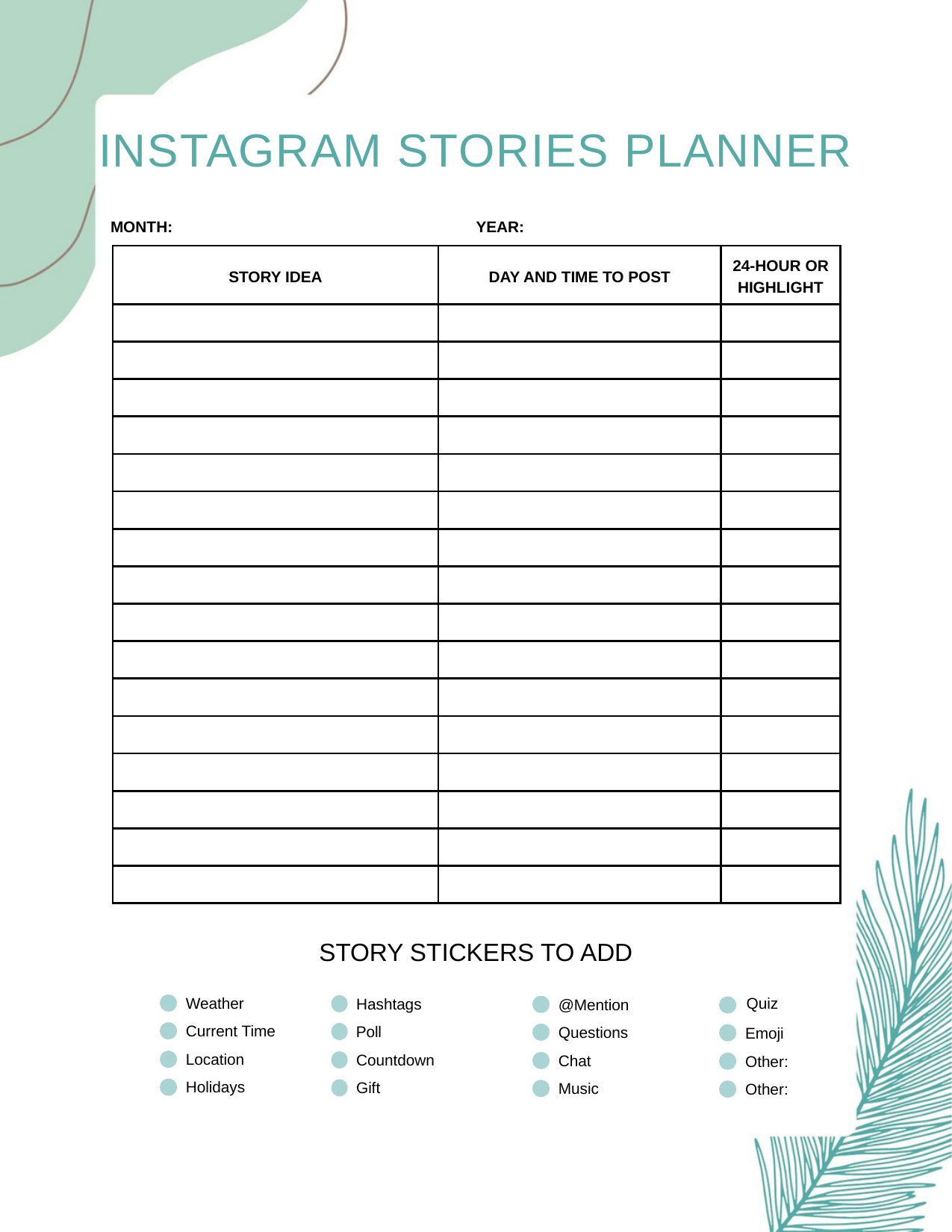

INSTAGRAM STORIES PLANNER
MONTH:
YEAR:
| STORY IDEA | DAY AND TIME TO POST | 24-HOUR OR HIGHLIGHT |
| --- | --- | --- |
|  |  |  |
|  |  |  |
|  |  |  |
|  |  |  |
|  |  |  |
|  |  |  |
|  |  |  |
|  |  |  |
|  |  |  |
|  |  |  |
|  |  |  |
|  |  |  |
|  |  |  |
|  |  |  |
|  |  |  |
|  |  |  |
STORY STICKERS TO ADD
Weather
Quiz
Hashtags
@Mention

Current Time
Poll
Questions
Emoji

Location
Countdown
Chat
Other:

Holidays
Gift
Music
Other: